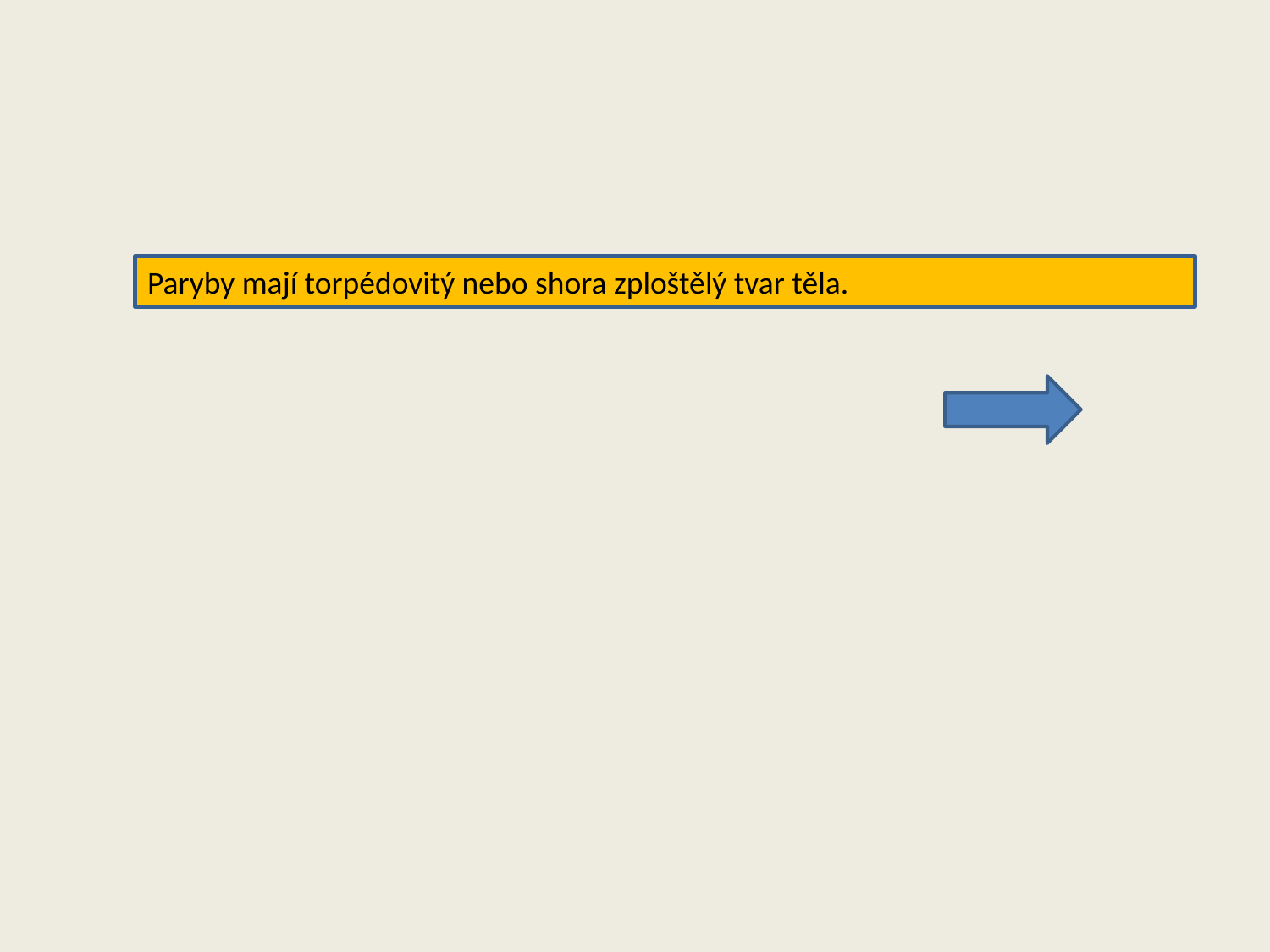

Paryby mají torpédovitý nebo shora zploštělý tvar těla.